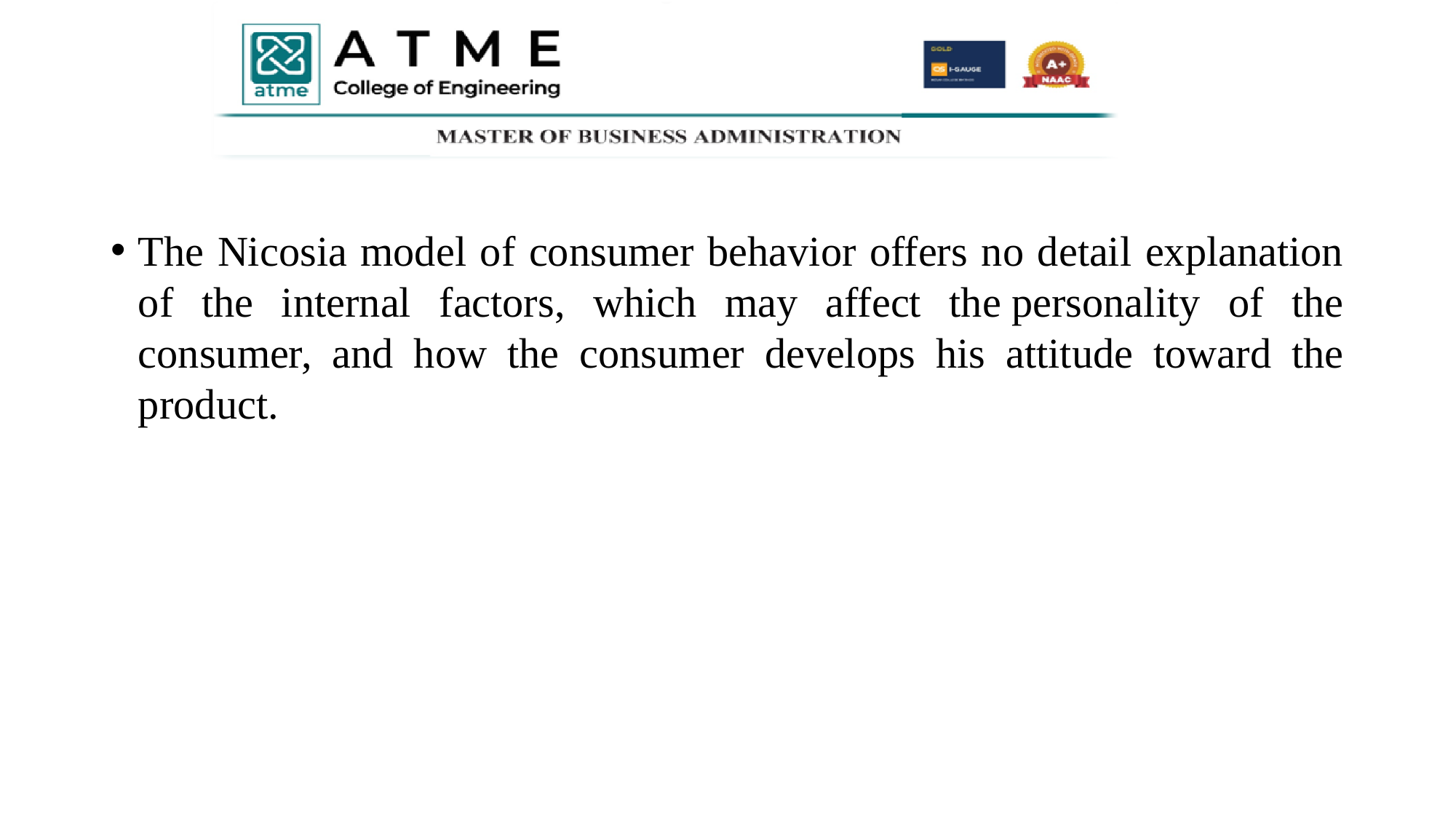

#
The Nicosia model of consumer behavior offers no detail explanation of the internal factors, which may affect the personality of the consumer, and how the consumer develops his attitude toward the product.